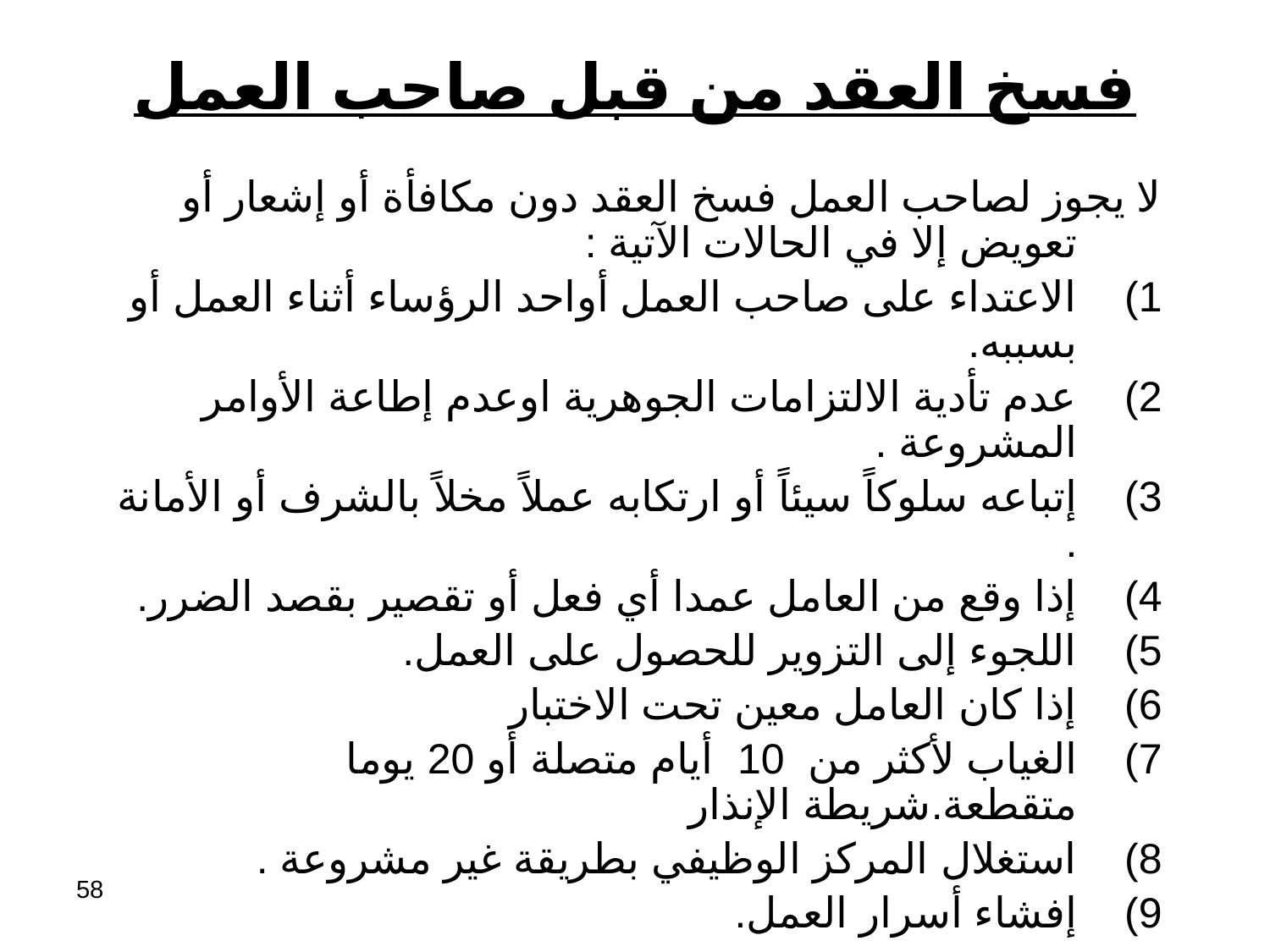

# فسخ العقد من قبل صاحب العمل
لا يجوز لصاحب العمل فسخ العقد دون مكافأة أو إشعار أو تعويض إلا في الحالات الآتية :
الاعتداء على صاحب العمل أواحد الرؤساء أثناء العمل أو بسببه.
عدم تأدية الالتزامات الجوهرية اوعدم إطاعة الأوامر المشروعة .
إتباعه سلوكاً سيئاً أو ارتكابه عملاً مخلاً بالشرف أو الأمانة .
إذا وقع من العامل عمدا أي فعل أو تقصير بقصد الضرر.
اللجوء إلى التزوير للحصول على العمل.
إذا كان العامل معين تحت الاختبار
الغياب لأكثر من  10  أيام متصلة أو 20 يوما متقطعة.شريطة الإنذار
استغلال المركز الوظيفي بطريقة غير مشروعة .
إفشاء أسرار العمل.
                                           م80
58